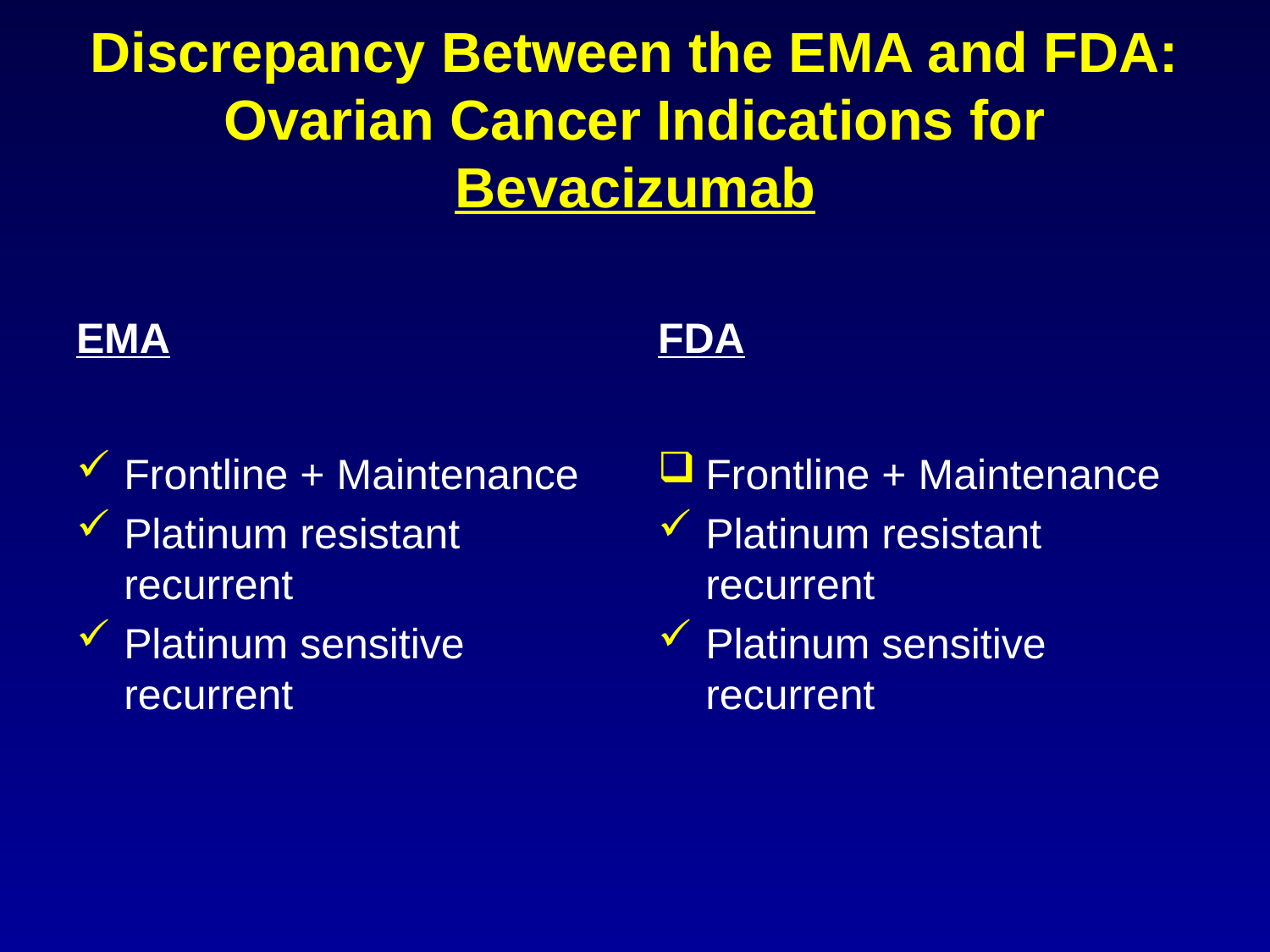

# Discrepancy Between the EMA and FDA: Ovarian Cancer Indications for Bevacizumab
EMA
FDA
Frontline + Maintenance
Platinum resistant recurrent
Platinum sensitive recurrent
Frontline + Maintenance
Platinum resistant recurrent
Platinum sensitive recurrent